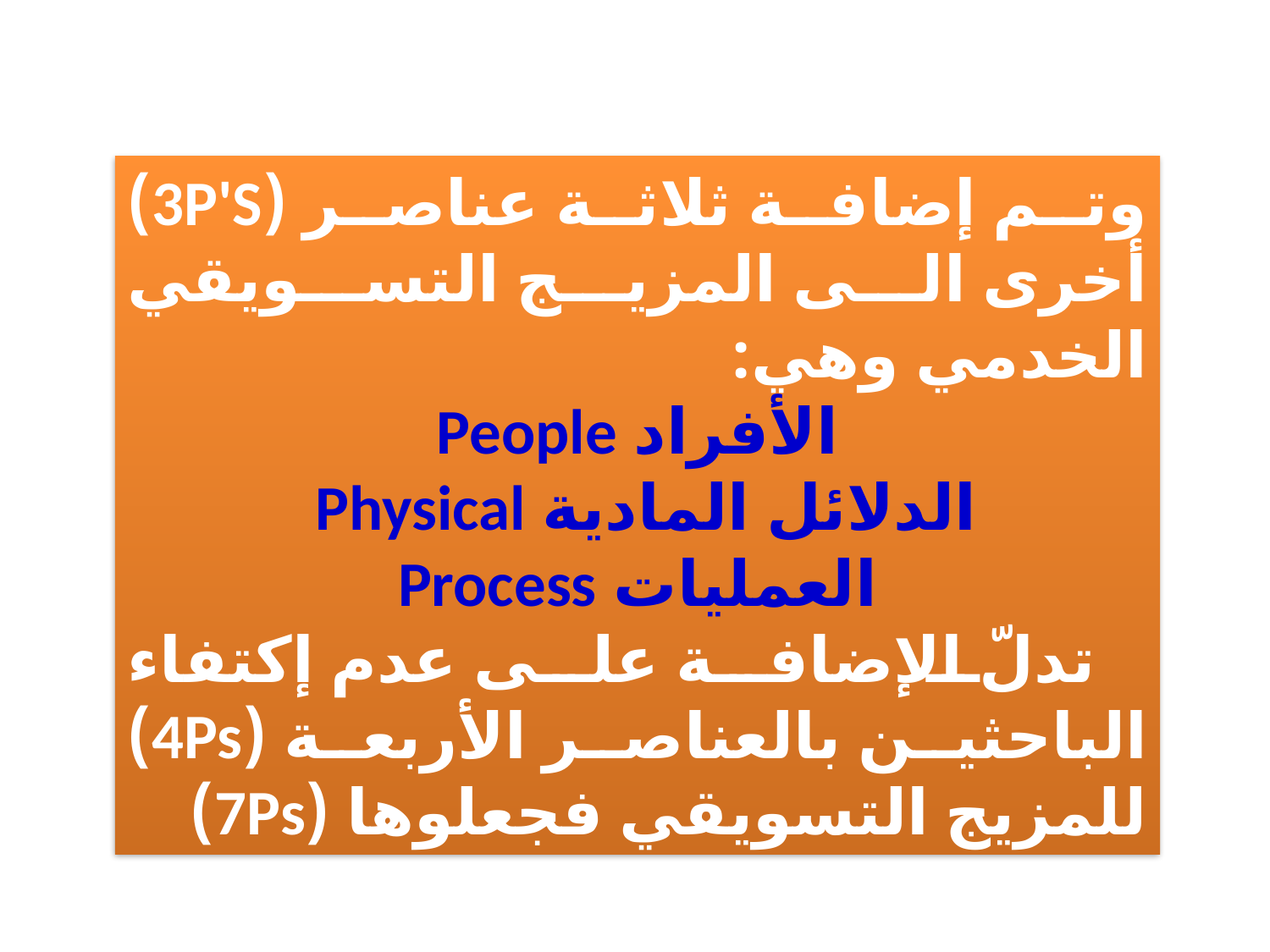

وتم إضافة ثلاثة عناصر (3P'S) أخرى الى المزيج التسويقي الخدمي وهي:
الأفراد People
الدلائل المادية Physical
العمليات Process
تدلّ الإضافة على عدم إكتفاء الباحثين بالعناصر الأربعة (4Ps) للمزيج التسويقي فجعلوها (7Ps)